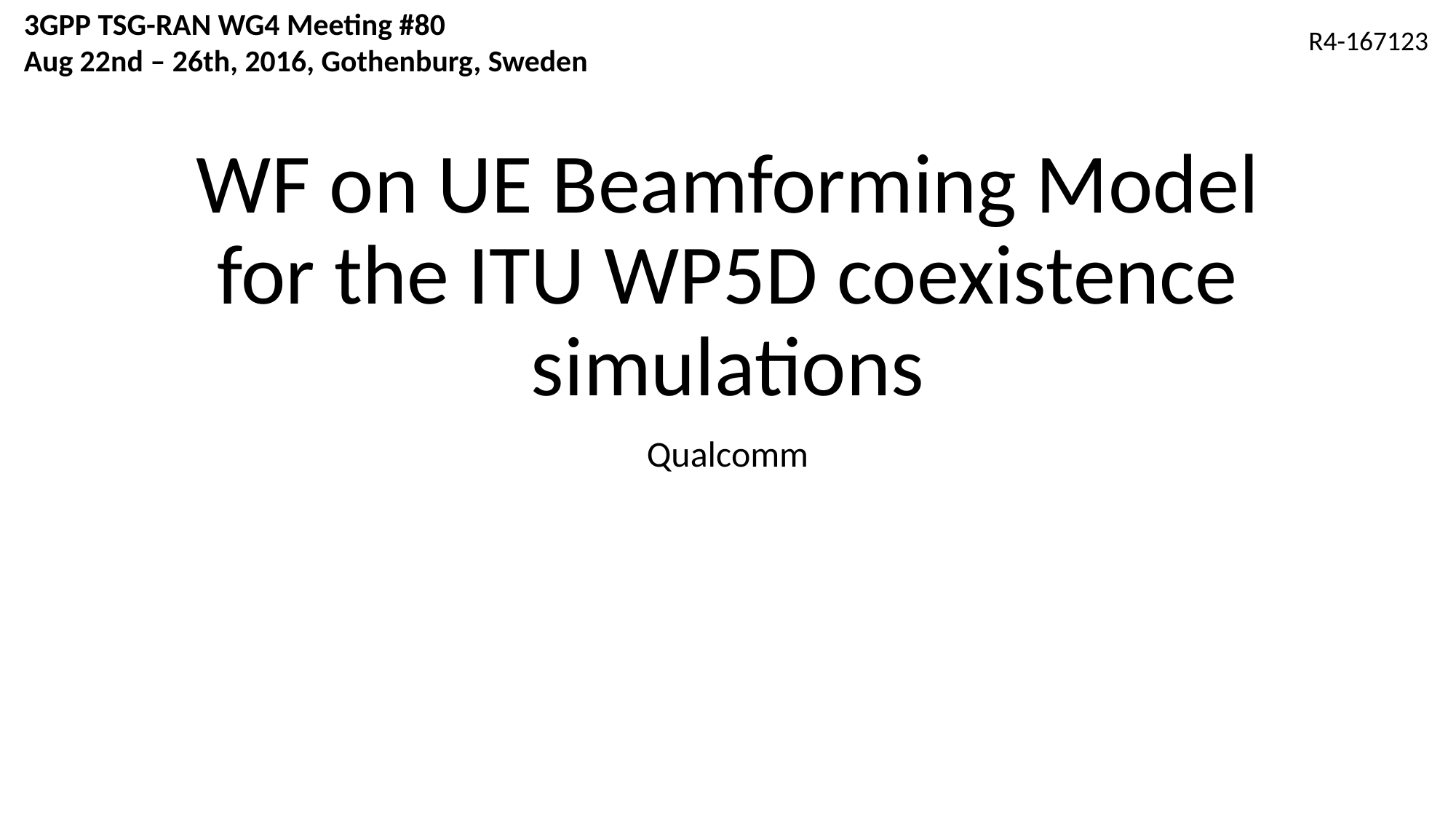

3GPP TSG-RAN WG4 Meeting #80
Aug 22nd – 26th, 2016, Gothenburg, Sweden
R4-167123
# WF on UE Beamforming Model for the ITU WP5D coexistence simulations
Qualcomm